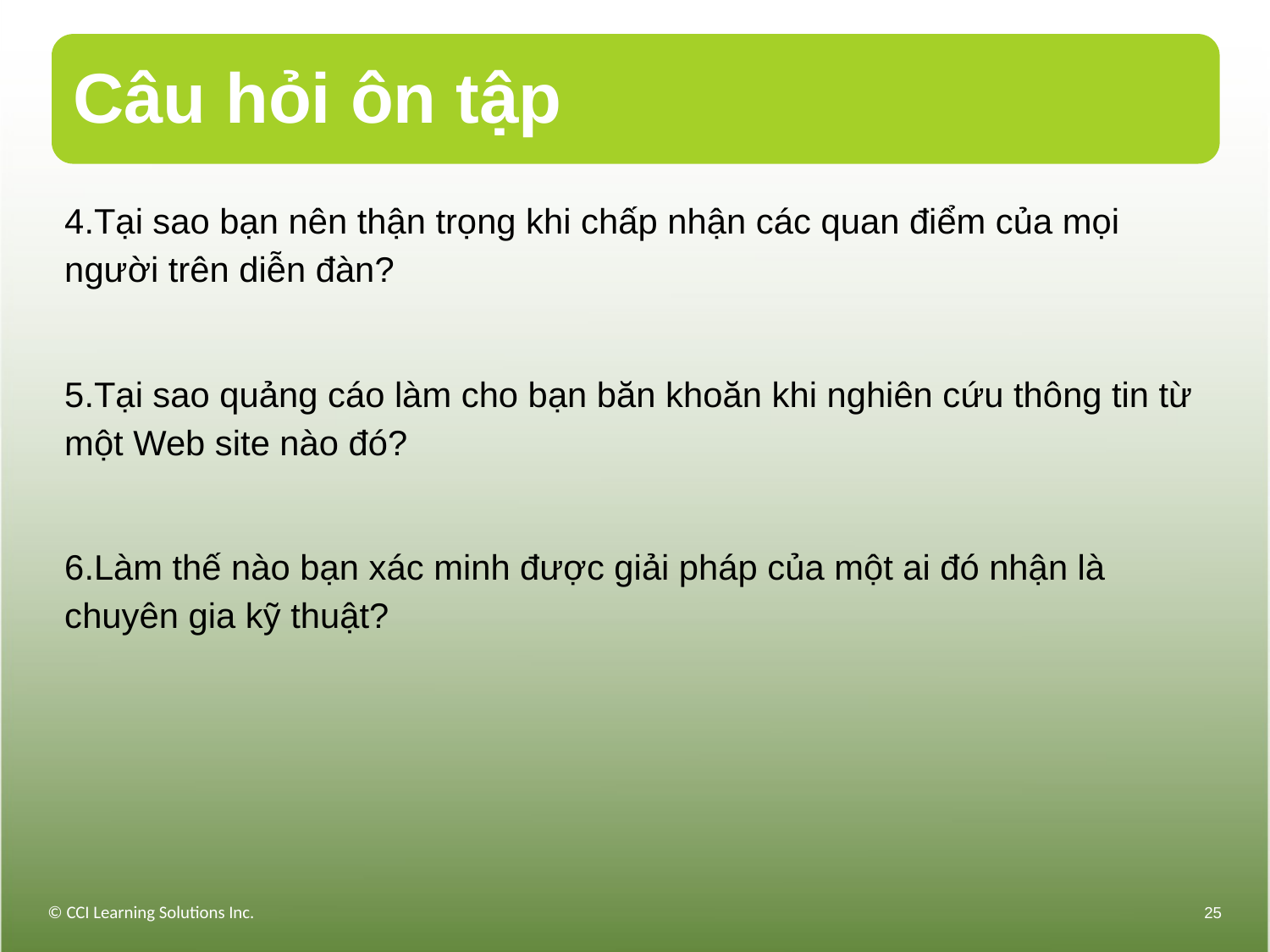

# Câu hỏi ôn tập
4.Tại sao bạn nên thận trọng khi chấp nhận các quan điểm của mọi người trên diễn đàn?

5.Tại sao quảng cáo làm cho bạn băn khoăn khi nghiên cứu thông tin từ một Web site nào đó?

6.Làm thế nào bạn xác minh được giải pháp của một ai đó nhận là chuyên gia kỹ thuật?
© CCI Learning Solutions Inc.
25